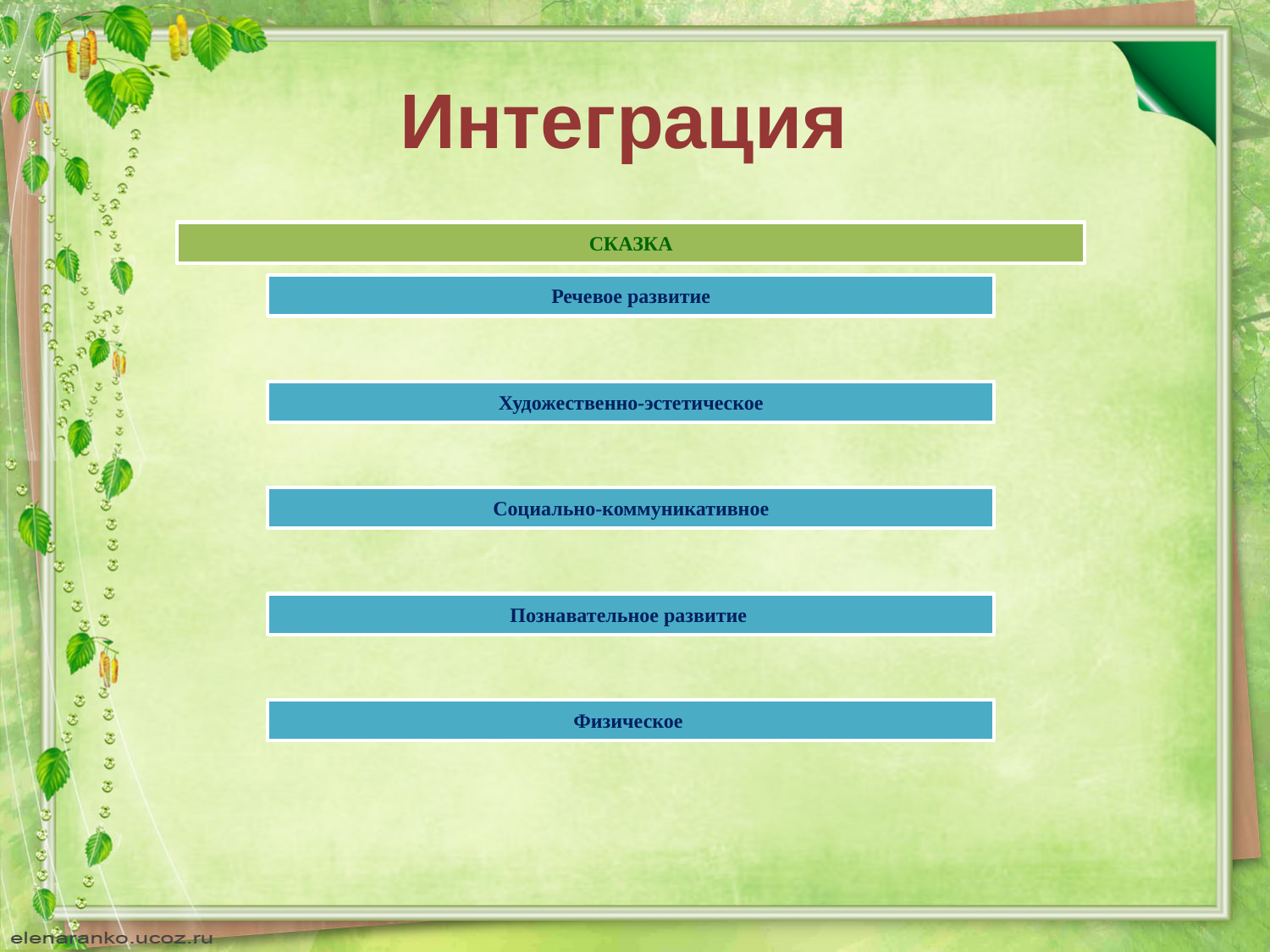

# Интеграция
СКАЗКА
Речевое развитие
Познавательное развитие
Физическое
Художественно-эстетическое
Социально-коммуникативное